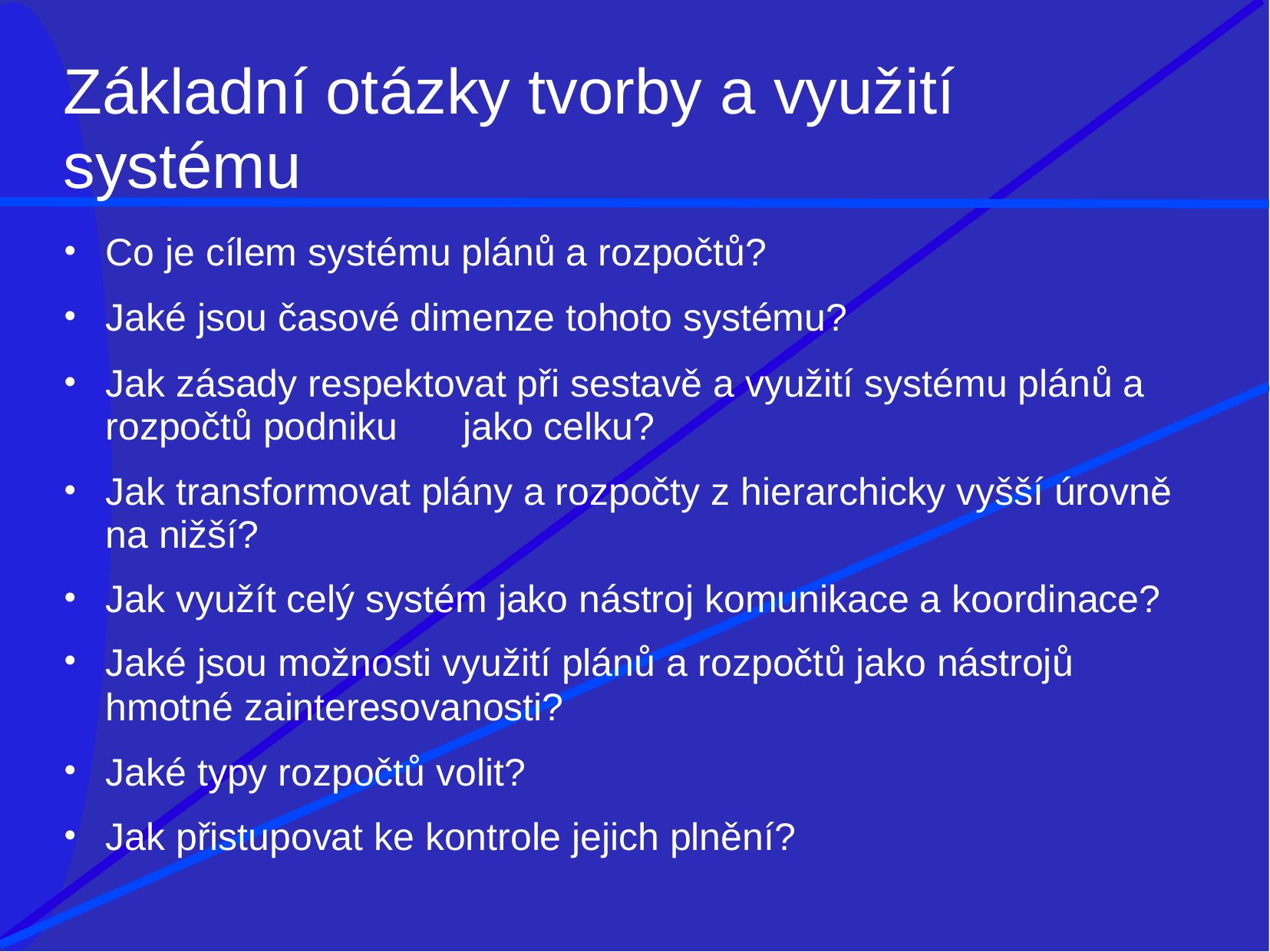

# Základní otázky tvorby a využití
systému
Co je cílem systému plánů a rozpočtů?
Jaké jsou časové dimenze tohoto systému?
Jak zásady respektovat při sestavě a využití systému plánů a rozpočtů podniku	jako celku?
Jak transformovat plány a rozpočty z hierarchicky vyšší úrovně na nižší?
Jak využít celý systém jako nástroj komunikace a koordinace?
Jaké jsou možnosti využití plánů a rozpočtů jako nástrojů
hmotné zainteresovanosti?
Jaké typy rozpočtů volit?
Jak přistupovat ke kontrole jejich plnění?